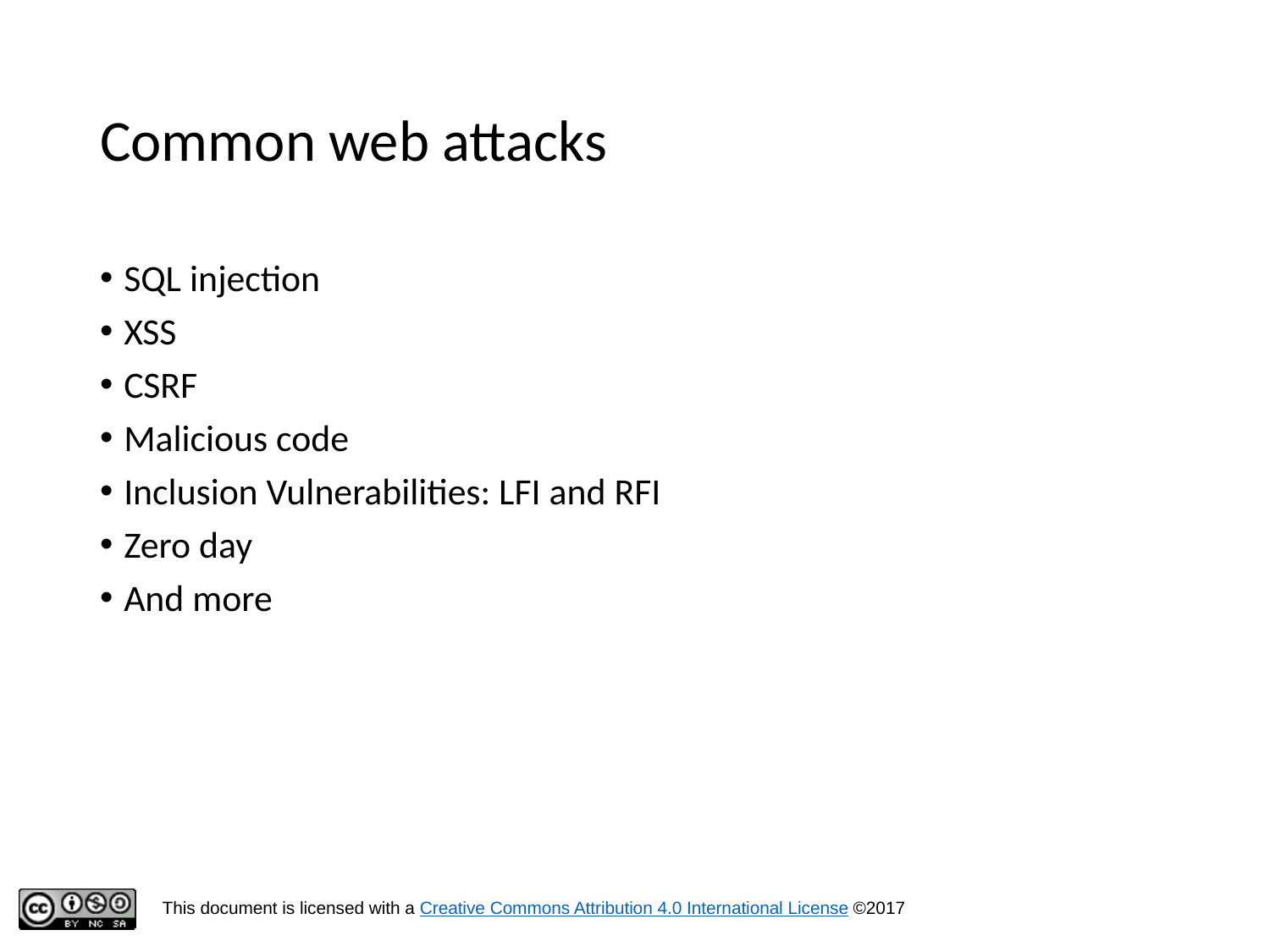

# Common web attacks
SQL injection
XSS
CSRF
Malicious code
Inclusion Vulnerabilities: LFI and RFI
Zero day
And more